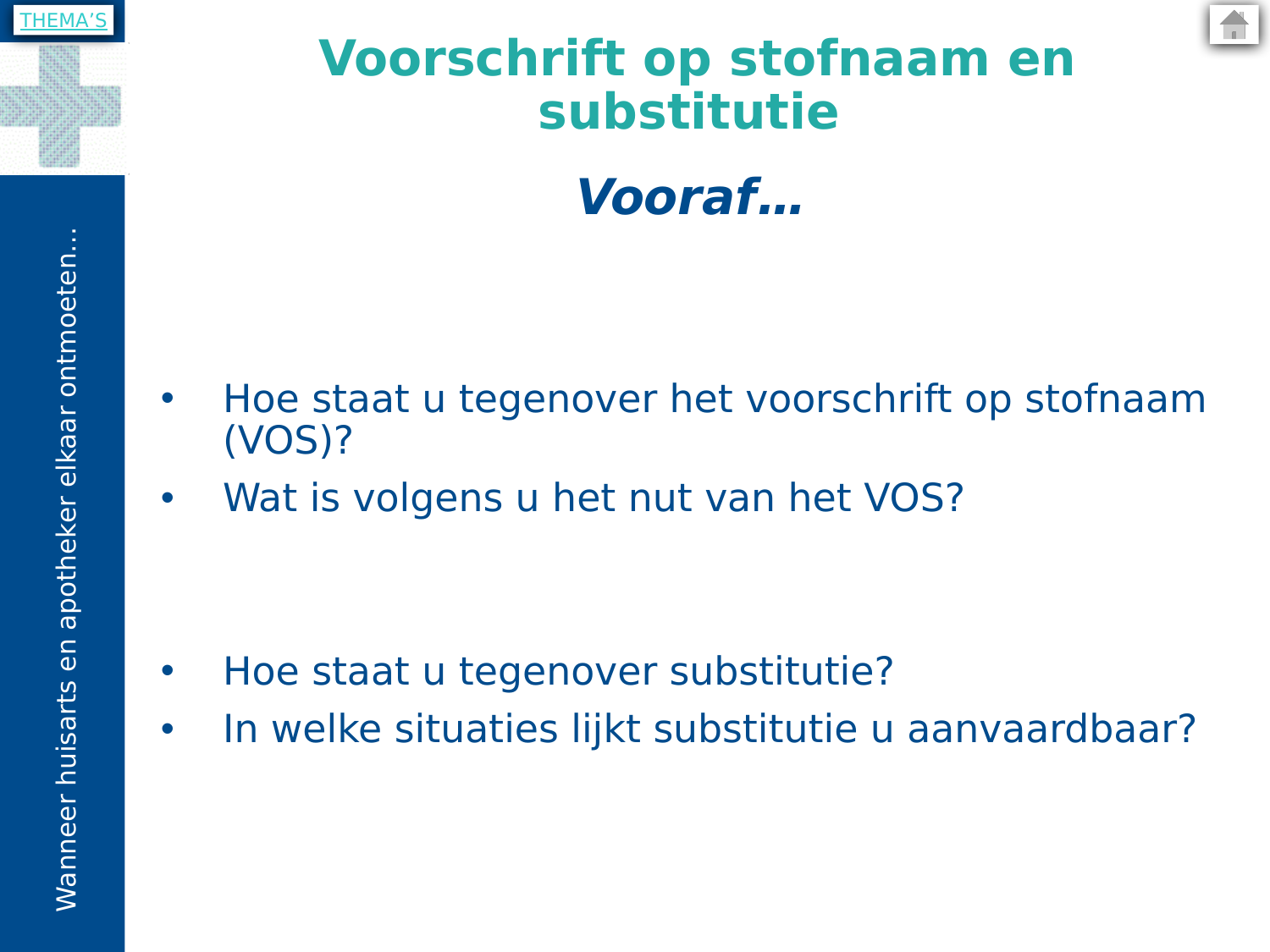

THEMA’S

Voorschrift op stofnaam en substitutie
Vooraf…

Hoe staat u tegenover het voorschrift op stofnaam (VOS)?
Wat is volgens u het nut van het VOS?

Hoe staat u tegenover substitutie?
In welke situaties lijkt substitutie u aanvaardbaar?